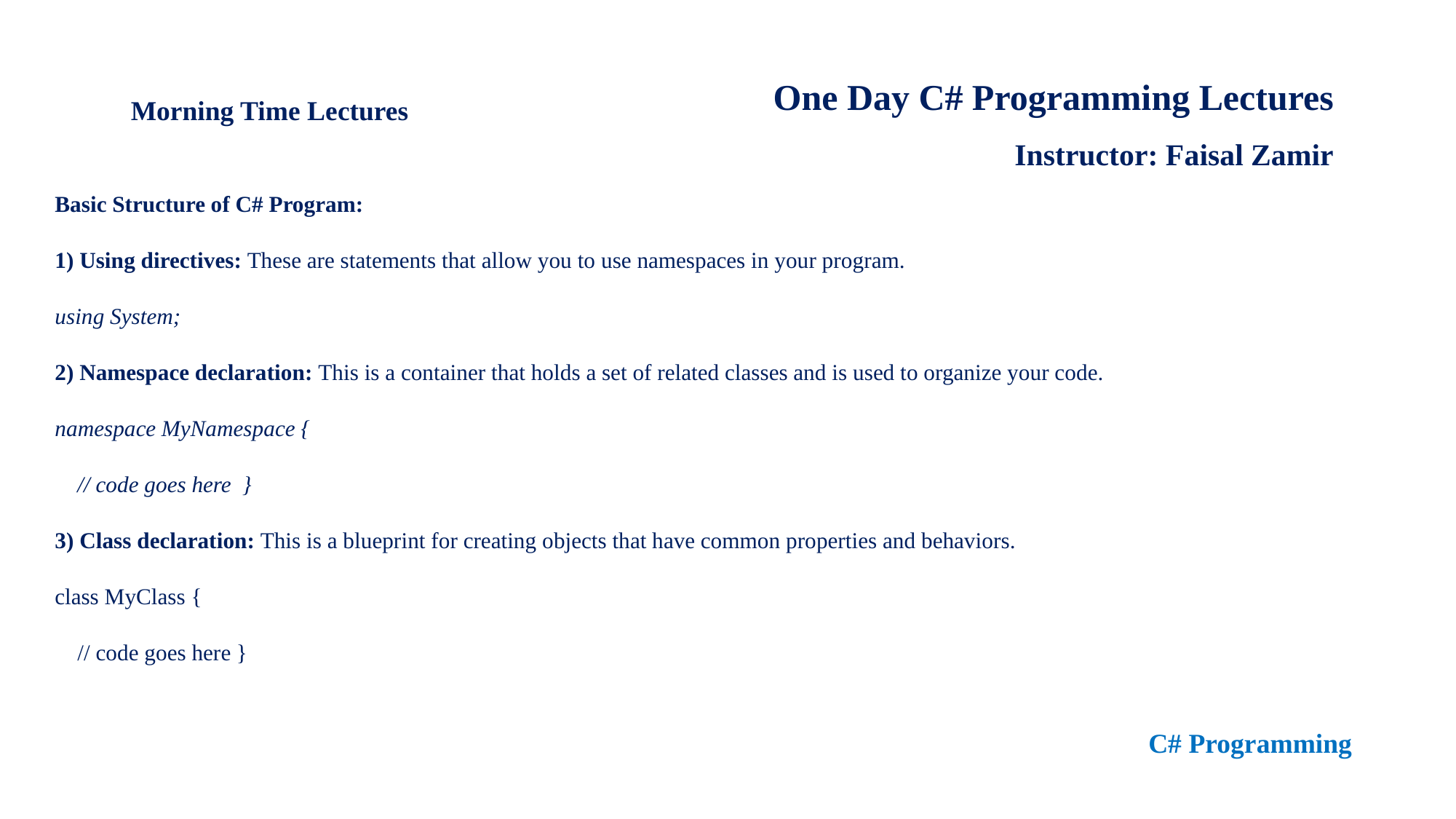

One Day C# Programming Lectures
Instructor: Faisal Zamir
Morning Time Lectures
Basic Structure of C# Program:
1) Using directives: These are statements that allow you to use namespaces in your program.
using System;
2) Namespace declaration: This is a container that holds a set of related classes and is used to organize your code.
namespace MyNamespace {
    // code goes here  }
3) Class declaration: This is a blueprint for creating objects that have common properties and behaviors.
class MyClass {
    // code goes here }
C# Programming